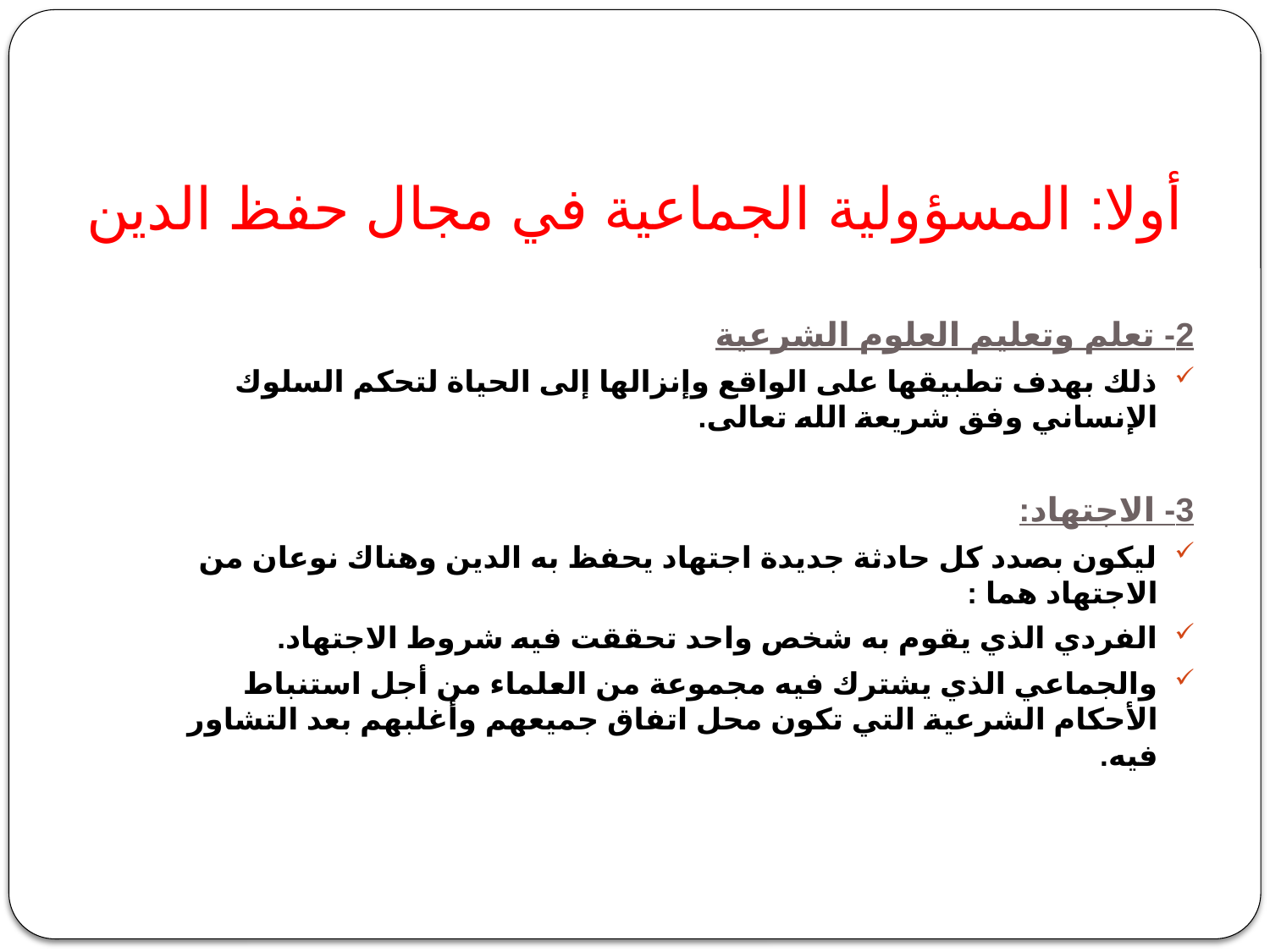

# أولا: المسؤولية الجماعية في مجال حفظ الدين
2- تعلم وتعليم العلوم الشرعية
ذلك بهدف تطبيقها على الواقع وإنزالها إلى الحياة لتحكم السلوك الإنساني وفق شريعة الله تعالى.

3- الاجتهاد:
ليكون بصدد كل حادثة جديدة اجتهاد يحفظ به الدين وهناك نوعان من الاجتهاد هما :
الفردي الذي يقوم به شخص واحد تحققت فيه شروط الاجتهاد.
والجماعي الذي يشترك فيه مجموعة من العلماء من أجل استنباط الأحكام الشرعية التي تكون محل اتفاق جميعهم وأغلبهم بعد التشاور فيه.